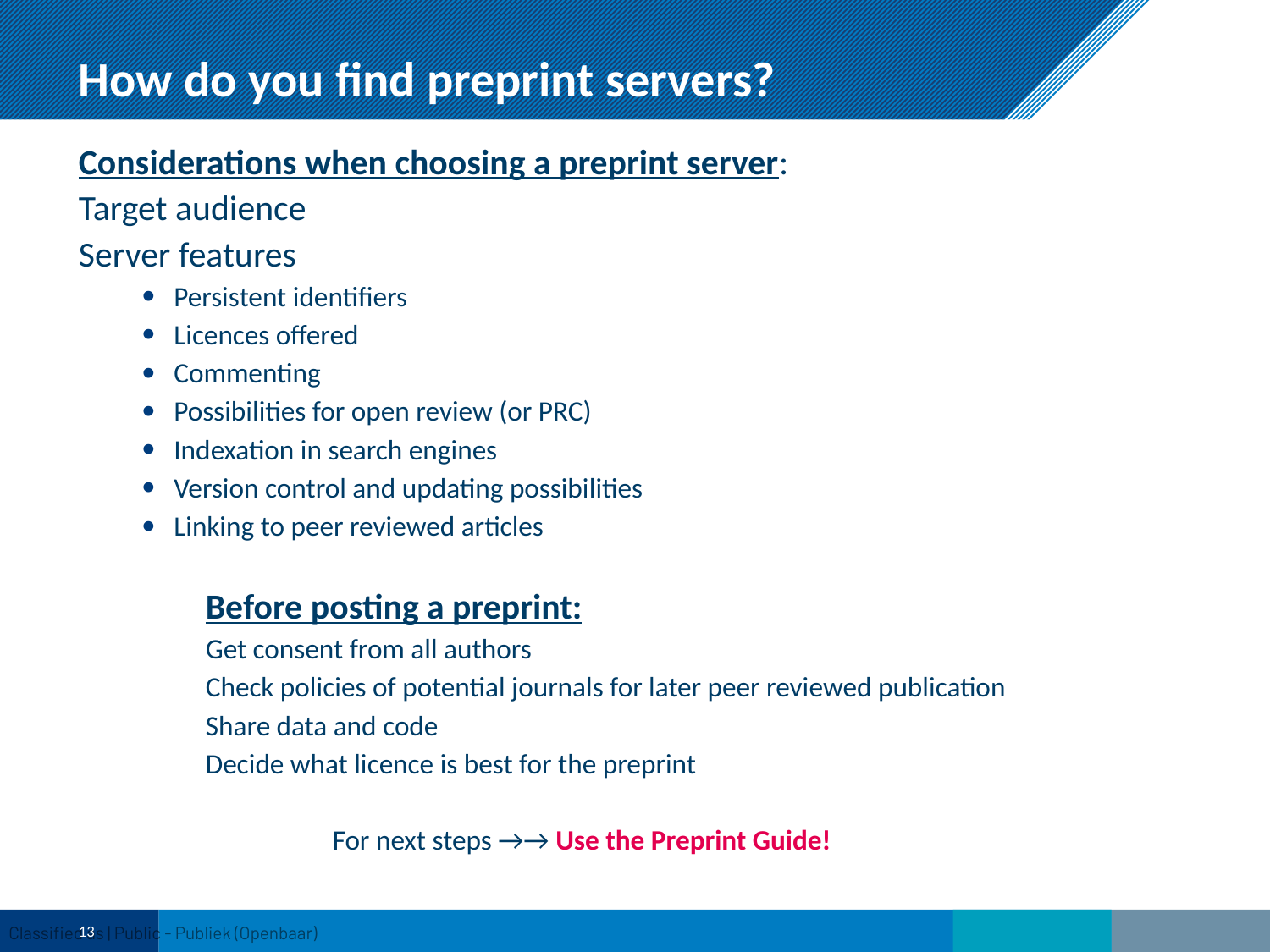

# How do you find preprint servers?
Considerations when choosing a preprint server:
Target audience
Server features
Persistent identifiers
Licences offered
Commenting
Possibilities for open review (or PRC)
Indexation in search engines
Version control and updating possibilities
Linking to peer reviewed articles

	Before posting a preprint:
	Get consent from all authors
	Check policies of potential journals for later peer reviewed publication
	Share data and code
	Decide what licence is best for the preprint

		For next steps →→ Use the Preprint Guide!
13